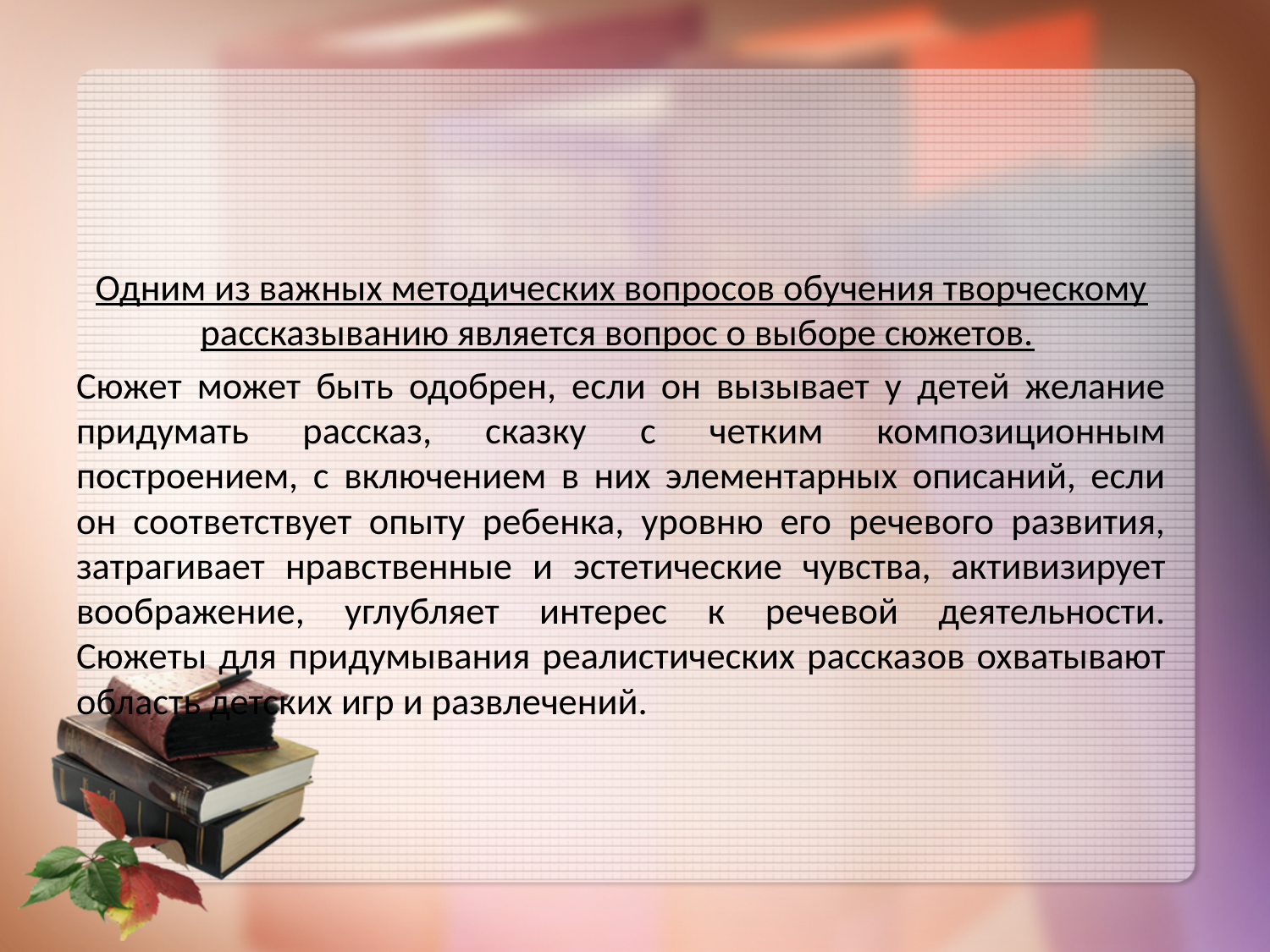

Одним из важных методических вопросов обучения творческому рассказыванию является вопрос о выборе сюжетов.
Сюжет может быть одобрен, если он вызывает у детей желание придумать рассказ, сказку с четким композиционным построением, с включением в них элементарных описаний, если он соответствует опыту ребенка, уровню его речевого развития, затрагивает нравственные и эстетические чувства, активизирует воображение, углубляет интерес к речевой деятельности.
Сюжеты для придумывания реалистических рассказов охватывают область детских игр и развлечений.